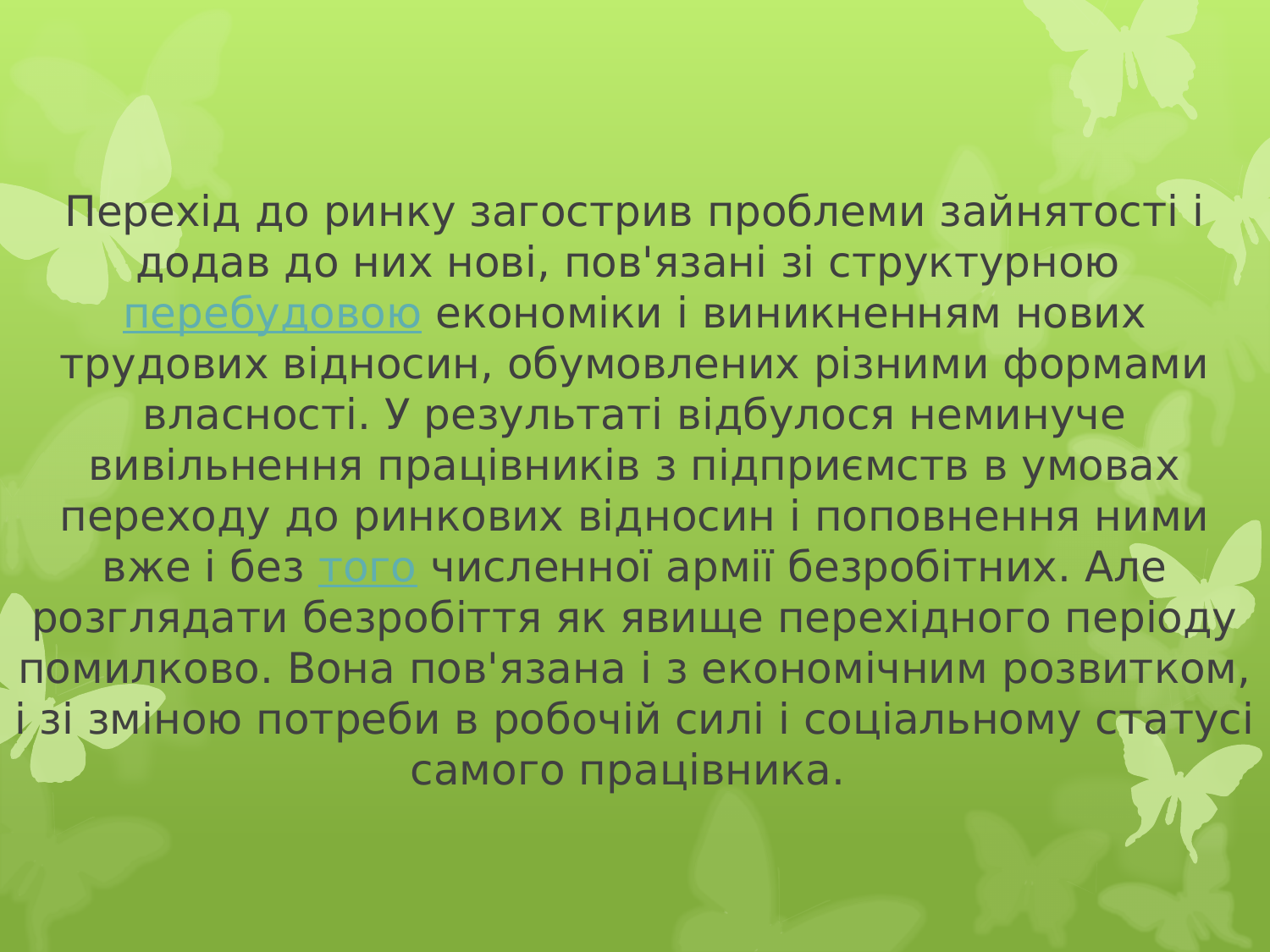

Перехід до ринку загострив проблеми зайнятості і додав до них нові, пов'язані зі структурною перебудовою економіки і виникненням нових трудових відносин, обумовлених різними формами власності. У результаті відбулося неминуче вивільнення працівників з підприємств в умовах переходу до ринкових відносин і поповнення ними вже і без того численної армії безробітних. Але розглядати безробіття як явище перехідного періоду помилково. Вона пов'язана і з економічним розвитком, і зі зміною потреби в робочій силі і соціальному статусі самого працівника.